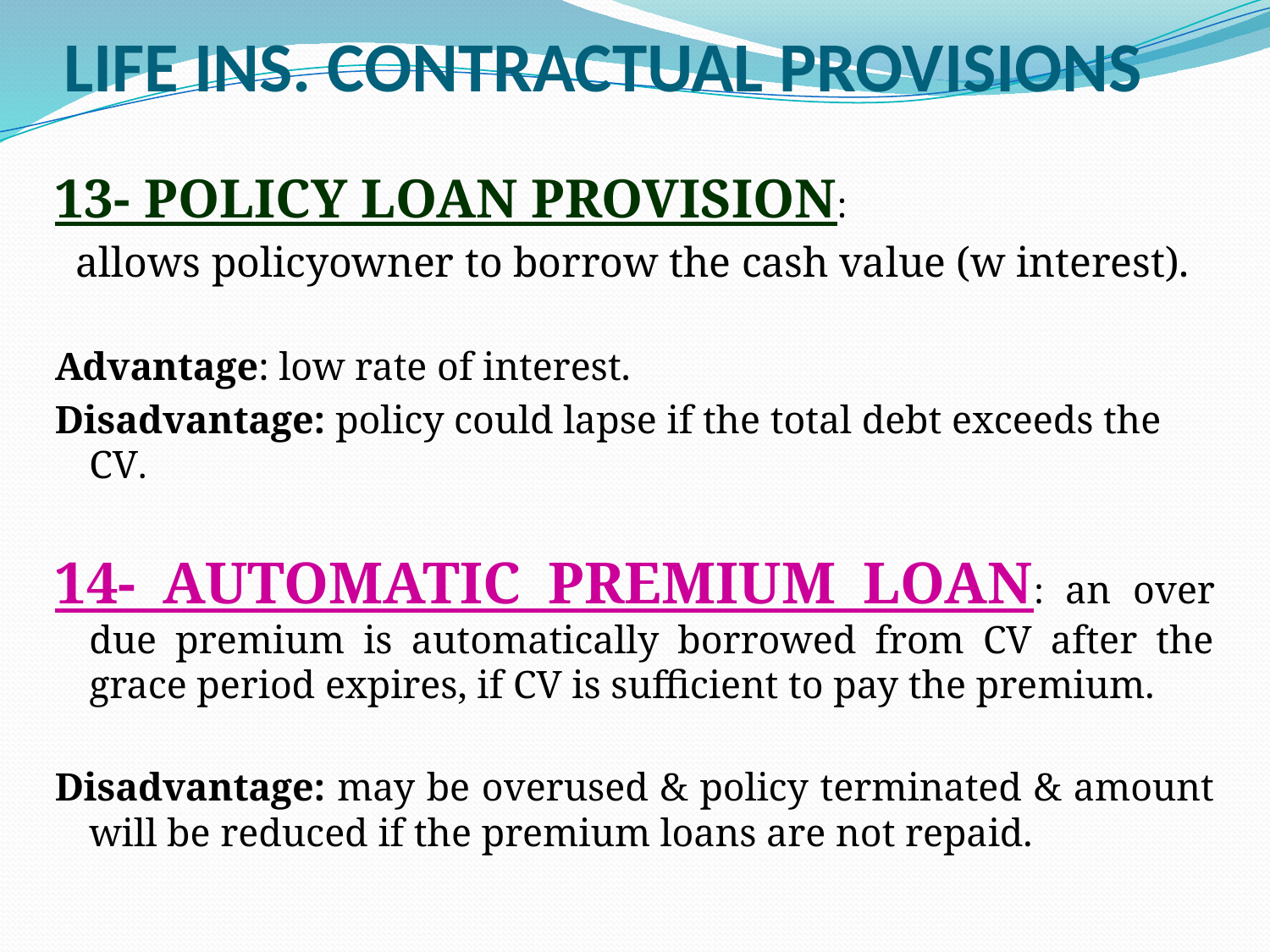

# LIFE INS. CONTRACTUAL PROVISIONS
13- POLICY LOAN PROVISION:
  allows policyowner to borrow the cash value (w interest).

Advantage: low rate of interest.
Disadvantage: policy could lapse if the total debt exceeds the CV.

14- AUTOMATIC PREMIUM LOAN: an over due premium is automatically borrowed from CV after the grace period expires, if CV is sufficient to pay the premium.

Disadvantage: may be overused & policy terminated & amount will be reduced if the premium loans are not repaid.